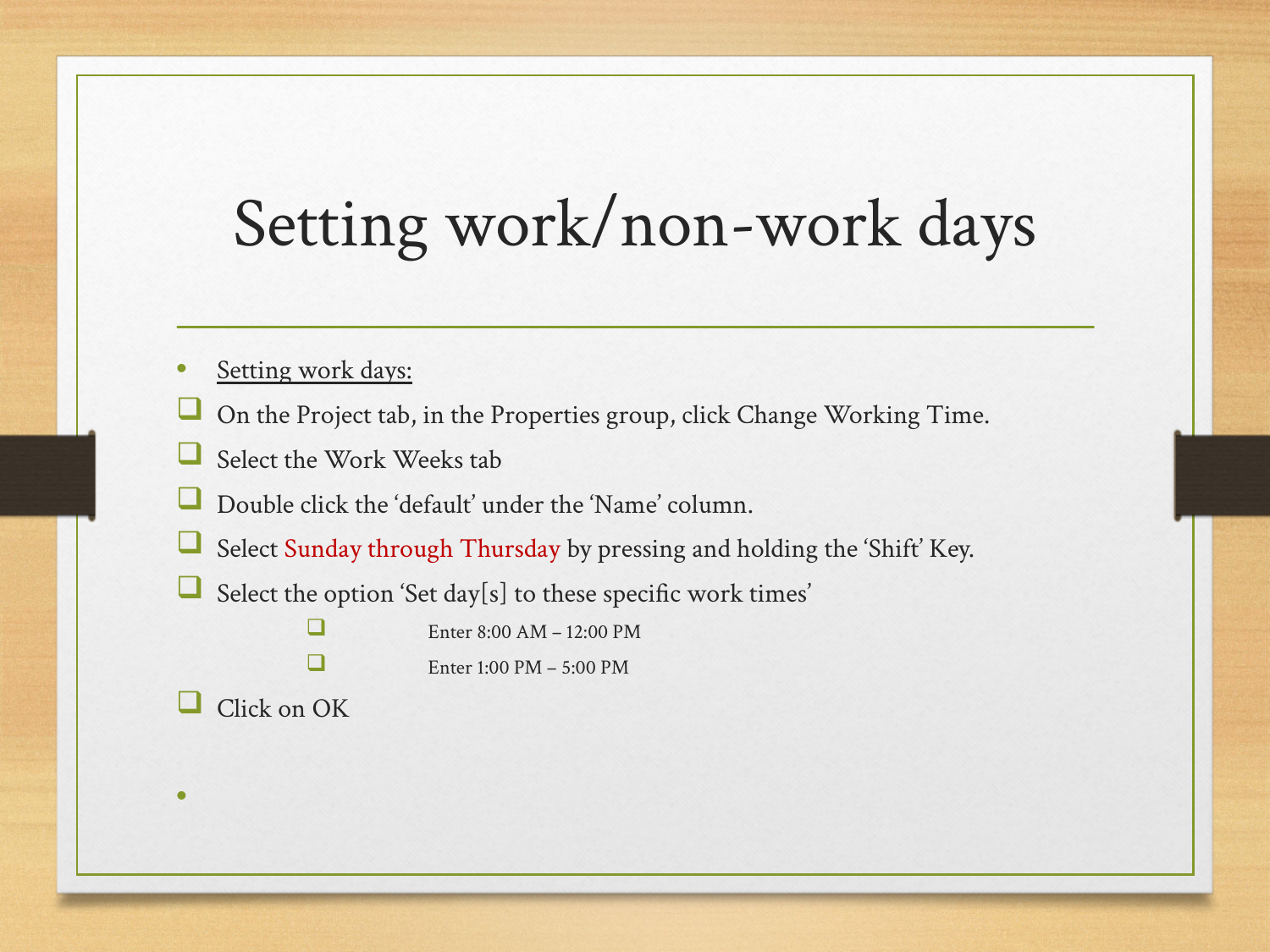

# Setting work/non-work days
Setting work days:
On the Project tab, in the Properties group, click Change Working Time.
Select the Work Weeks tab
Double click the ‘default’ under the ‘Name’ column.
Select Sunday through Thursday by pressing and holding the ‘Shift’ Key.
Select the option ‘Set day[s] to these specific work times’
	Enter 8:00 AM – 12:00 PM
	Enter 1:00 PM – 5:00 PM
Click on OK